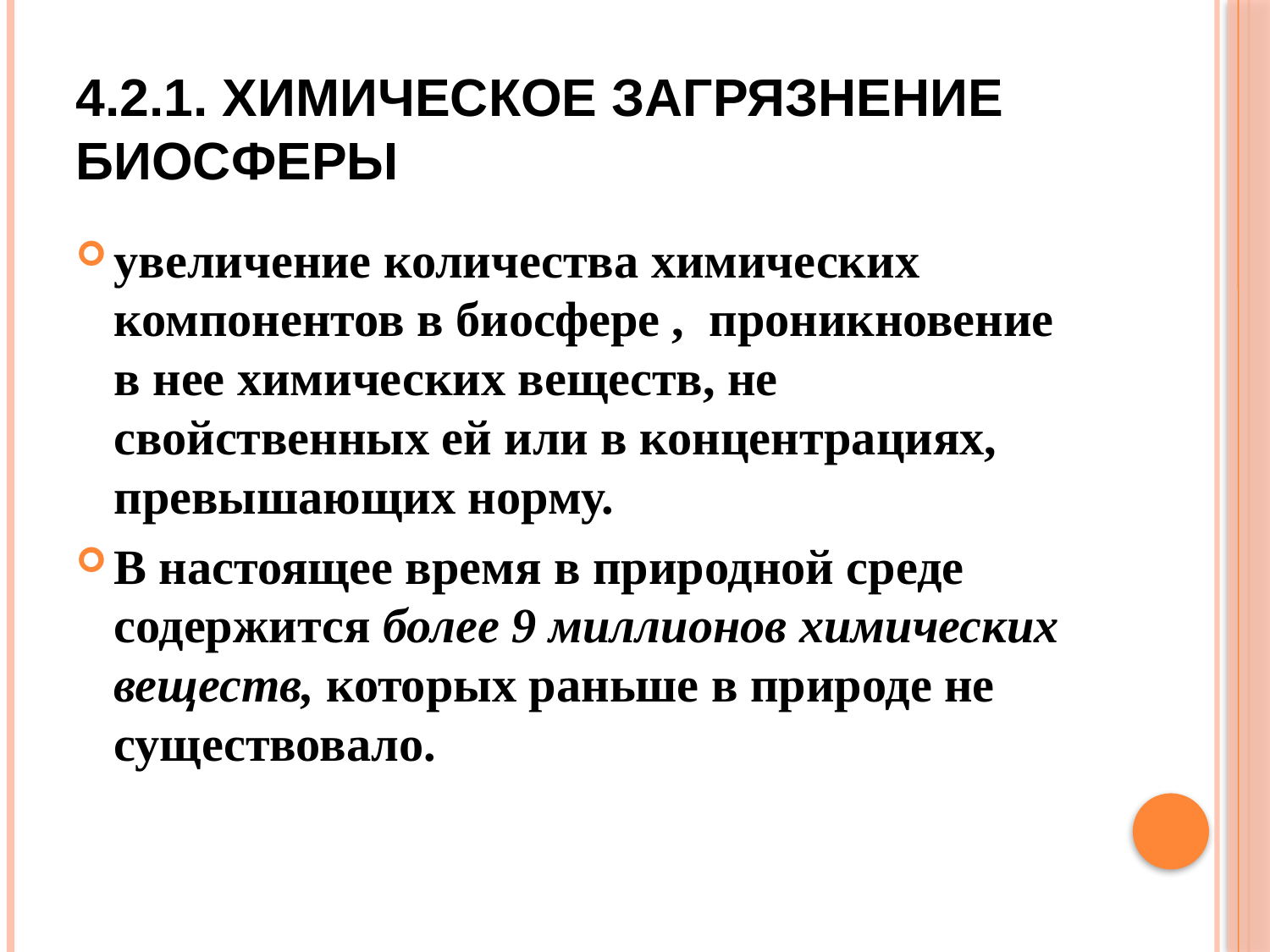

# 4.2.1. Химическое загрязнение биосферы
увеличение количества химических компонентов в биосфере ,  проникновение в нее химических веществ, не свойственных ей или в концентрациях, превышающих норму.
В настоящее время в природной среде содержится более 9 миллионов химических веществ, которых раньше в природе не существовало.